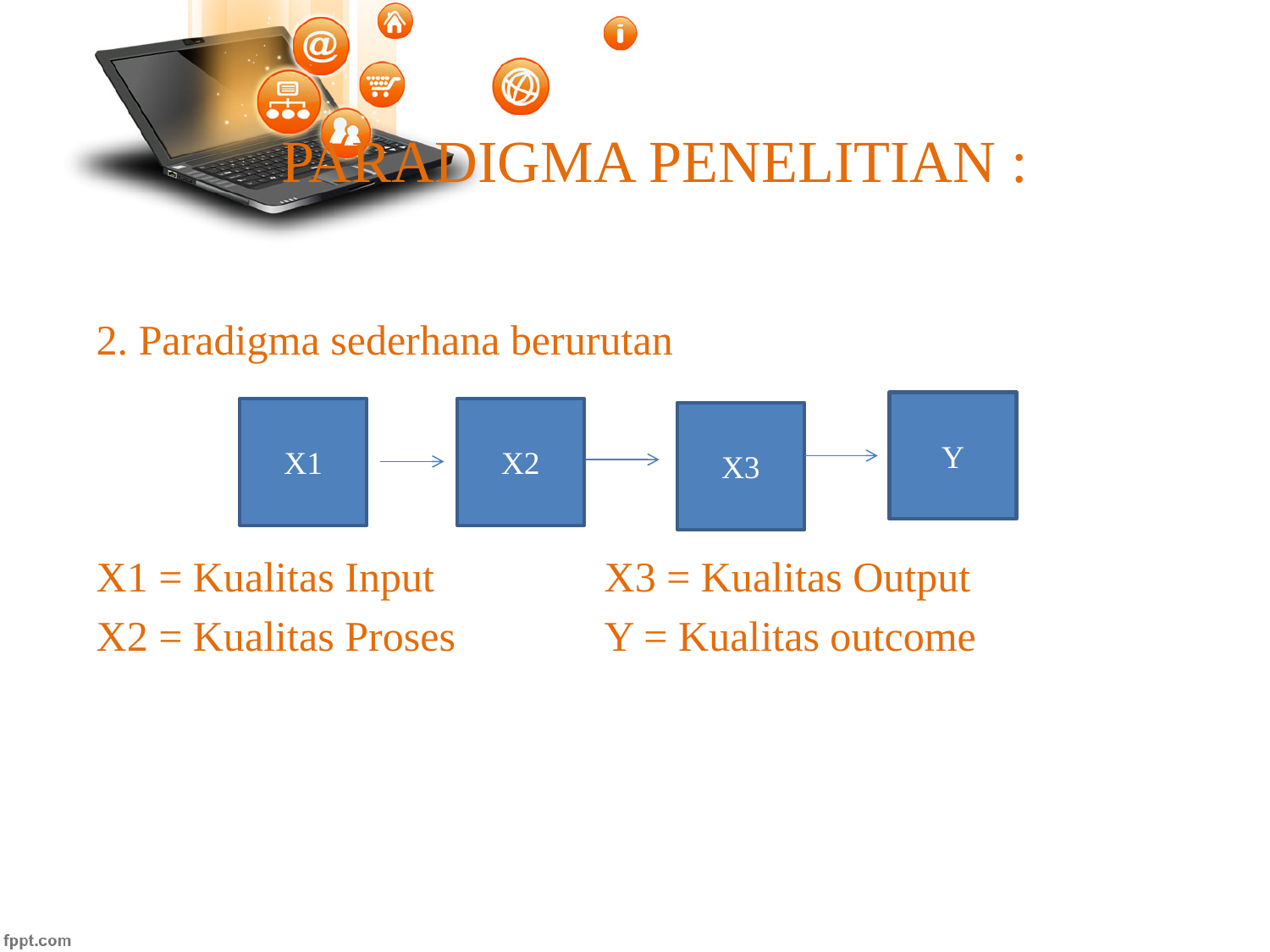

# PARADIGMA PENELITIAN :
2. Paradigma sederhana berurutan

X1 = Kualitas Input		X3 = Kualitas Output
X2 = Kualitas Proses		Y = Kualitas outcome
Y
X1
X2
X3